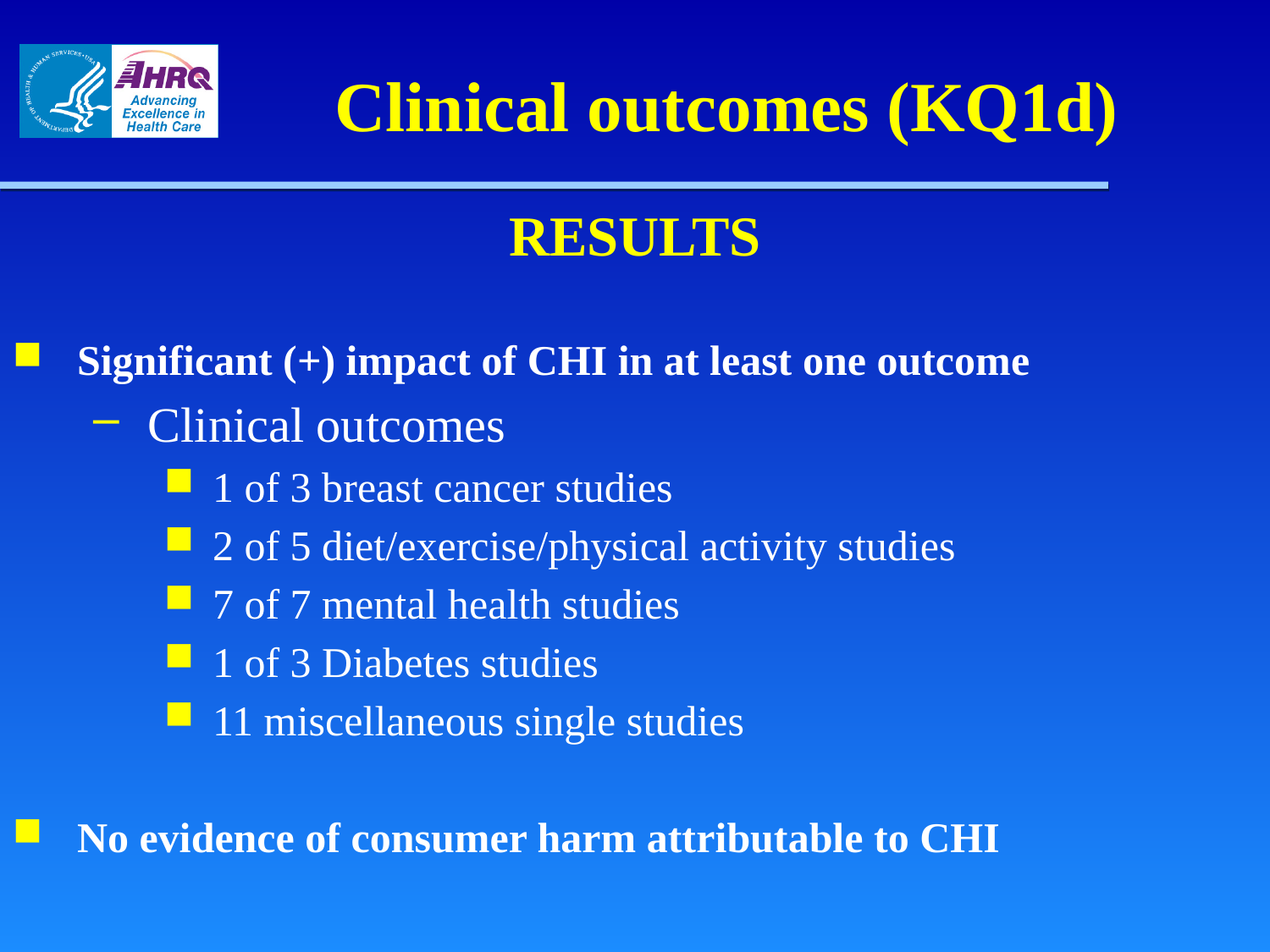

# Clinical outcomes (KQ1d)
RESULTS

Significant (+) impact of CHI in at least one outcome
Clinical outcomes
1 of 3 breast cancer studies
2 of 5 diet/exercise/physical activity studies
7 of 7 mental health studies
1 of 3 Diabetes studies
11 miscellaneous single studies

No evidence of consumer harm attributable to CHI